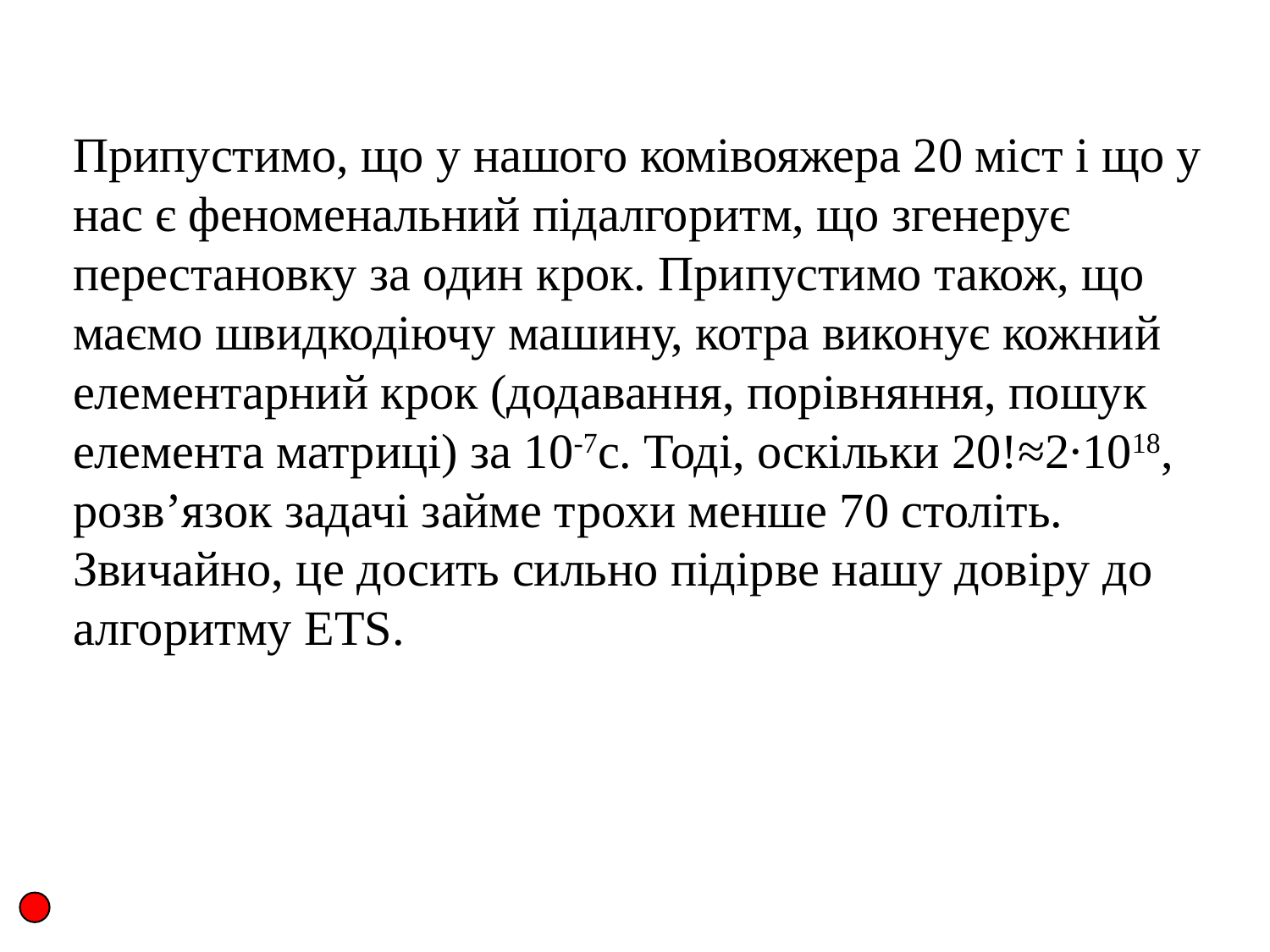

Припустимо, що у нашого комівояжера 20 міст і що у нас є феноменальний підалгоритм, що згенерує перестановку за один крок. Припустимо також, що маємо швидкодіючу машину, котра виконує кожний елементарний крок (додавання, порівняння, пошук елемента матриці) за 10-7с. Тоді, оскільки 20!≈2∙1018, розв’язок задачі займе трохи менше 70 століть. Звичайно, це досить сильно підірве нашу довіру до алгоритму ETS.